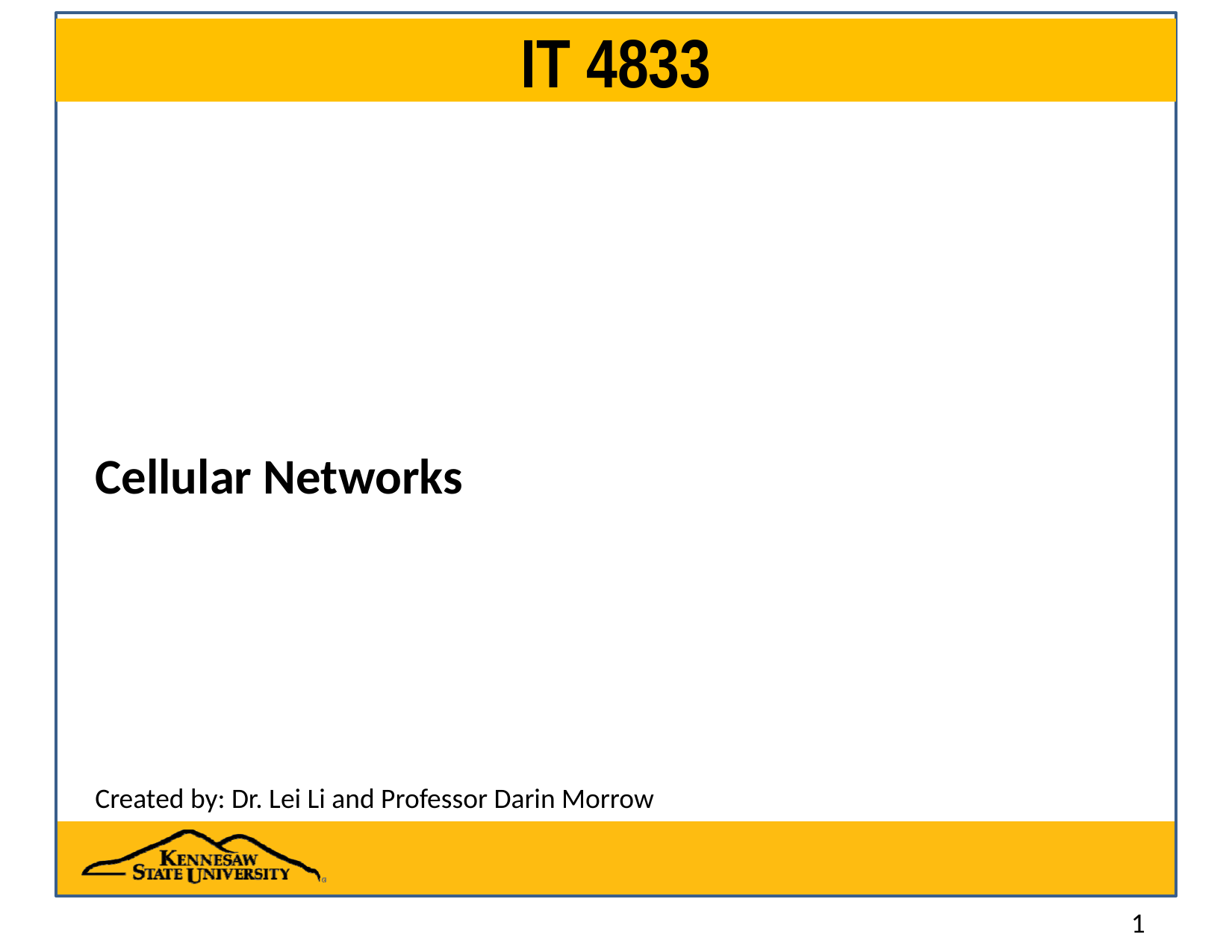

# IT 4833
Cellular Networks
Created by: Dr. Lei Li and Professor Darin Morrow